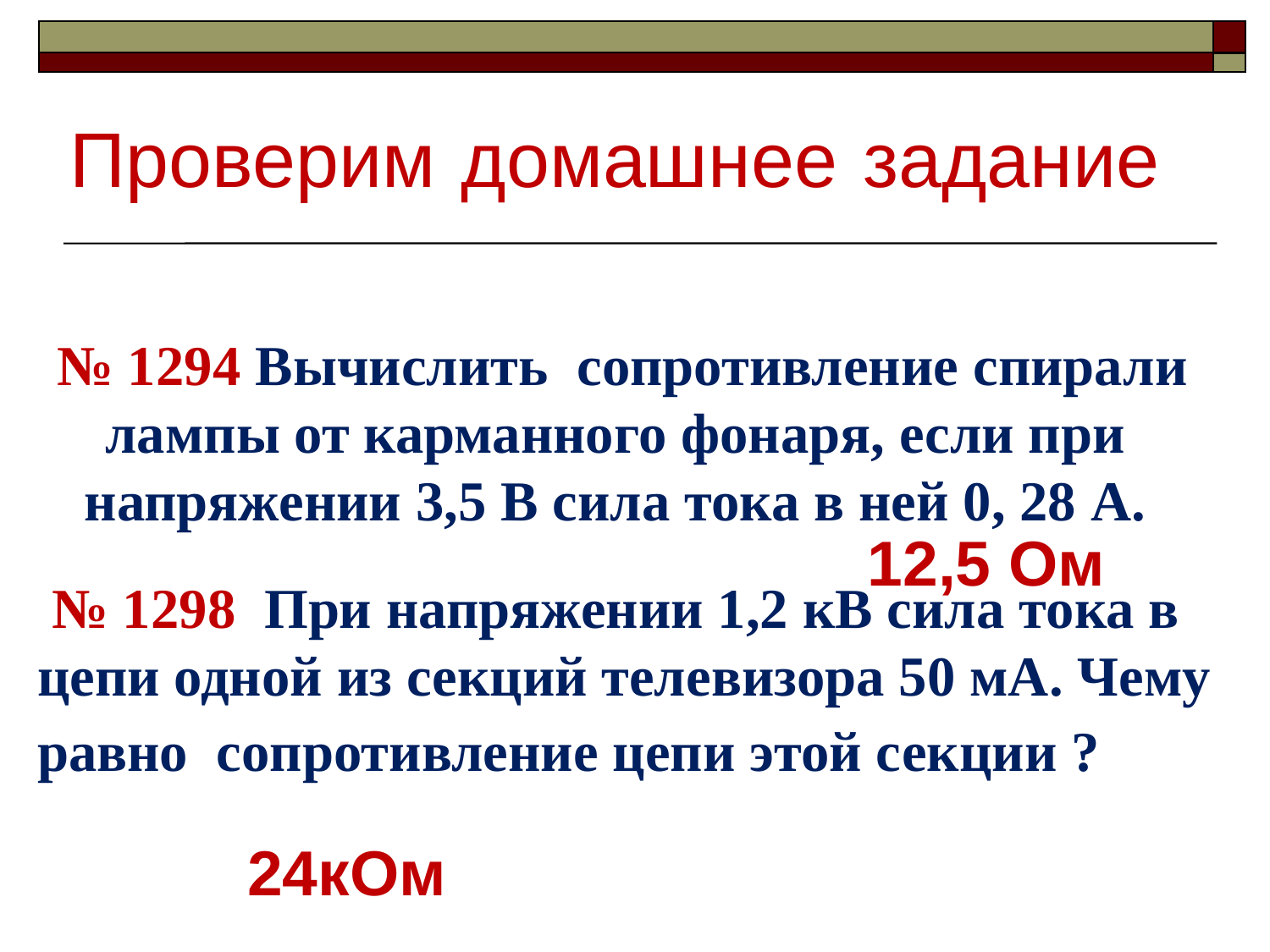

Проверим домашнее задание
 № 1294 Вычислить  сопротивление спирали лампы от карманного фонаря, если при напряжении 3,5 В сила тока в ней 0, 28 А.

12,5 Ом

 № 1298  При напряжении 1,2 кВ сила тока в цепи одной из секций телевизора 50 мА. Чему равно  сопротивление цепи этой секции ?

24кОм